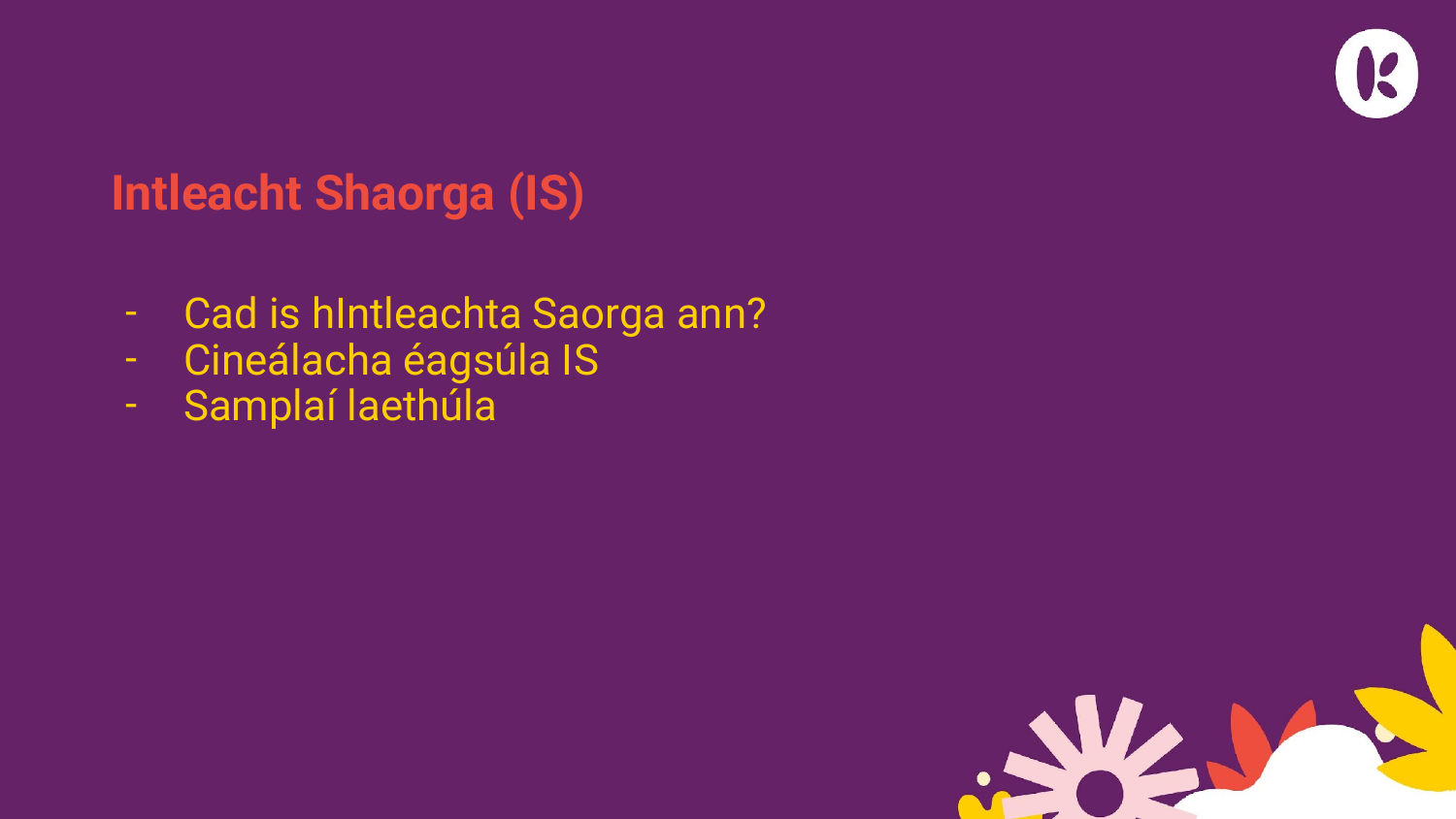

# Intleacht Shaorga (IS)

Cad is hIntleachta Saorga ann?
Cineálacha éagsúla IS
Samplaí laethúla